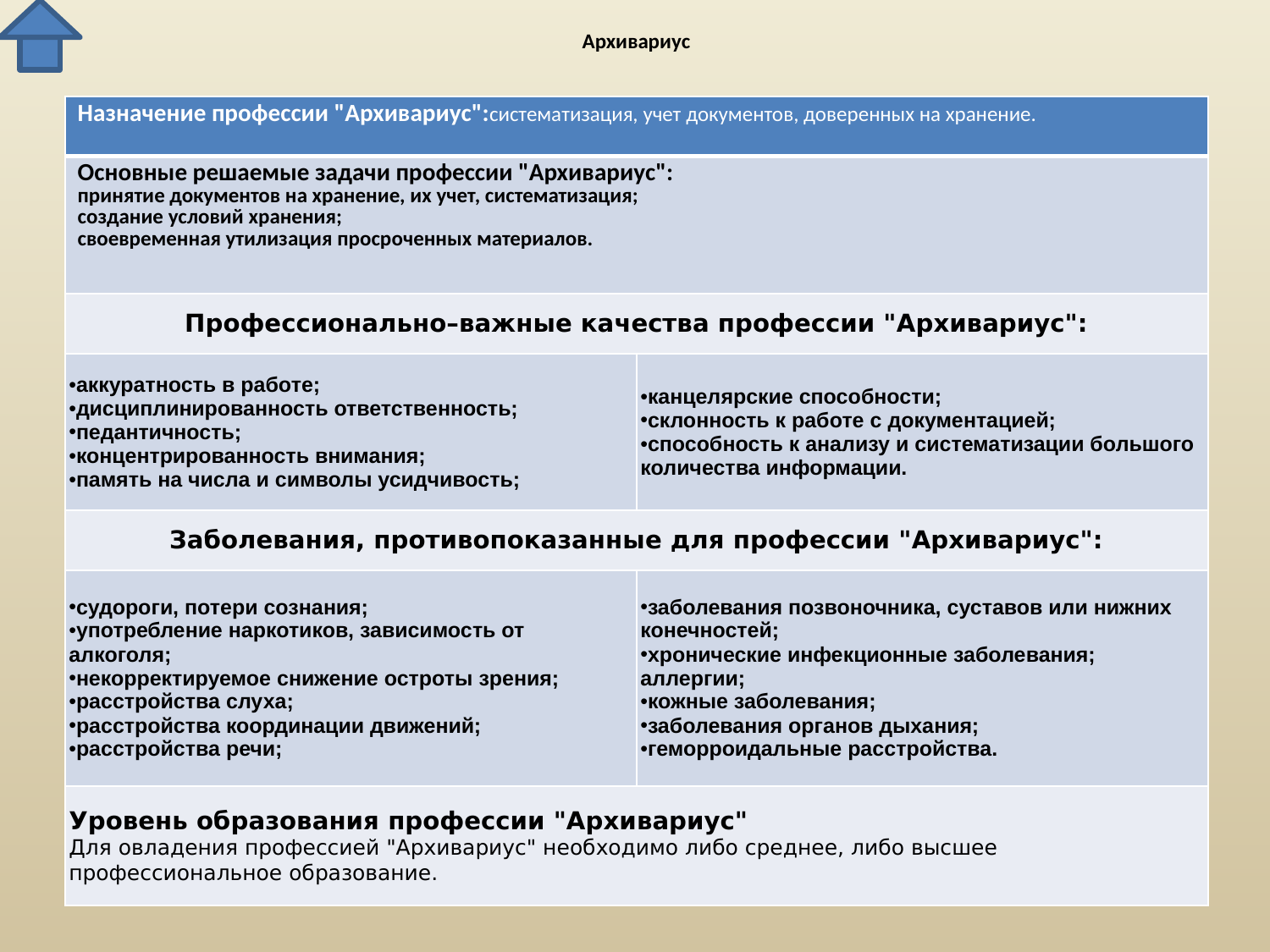

# Архивариус
| Назначение профессии "Архивариус":систематизация, учет документов, доверенных на хранение. |  |
| --- | --- |
| Основные решаемые задачи профессии "Архивариус": принятие документов на хранение, их учет, систематизация; создание условий хранения; своевременная утилизация просроченных материалов. |  |
| Профессионально–важные качества профессии "Архивариус": |  |
| аккуратность в работе; дисциплинированность ответственность; педантичность; концентрированность внимания; память на числа и символы усидчивость; | канцелярские способности; склонность к работе с документацией; способность к анализу и систематизации большого количества информации. |
| Заболевания, противопоказанные для профессии "Архивариус": |  |
| судороги, потери сознания; употребление наркотиков, зависимость от алкоголя; некорректируемое снижение остроты зрения; расстройства слуха; расстройства координации движений; расстройства речи; | заболевания позвоночника, суставов или нижних конечностей; хронические инфекционные заболевания; аллергии; кожные заболевания; заболевания органов дыхания; геморроидальные расстройства. |
| Уровень образования профессии "Архивариус" Для овладения профессией "Архивариус" необходимо либо среднее, либо высшее профессиональное образование. |  |